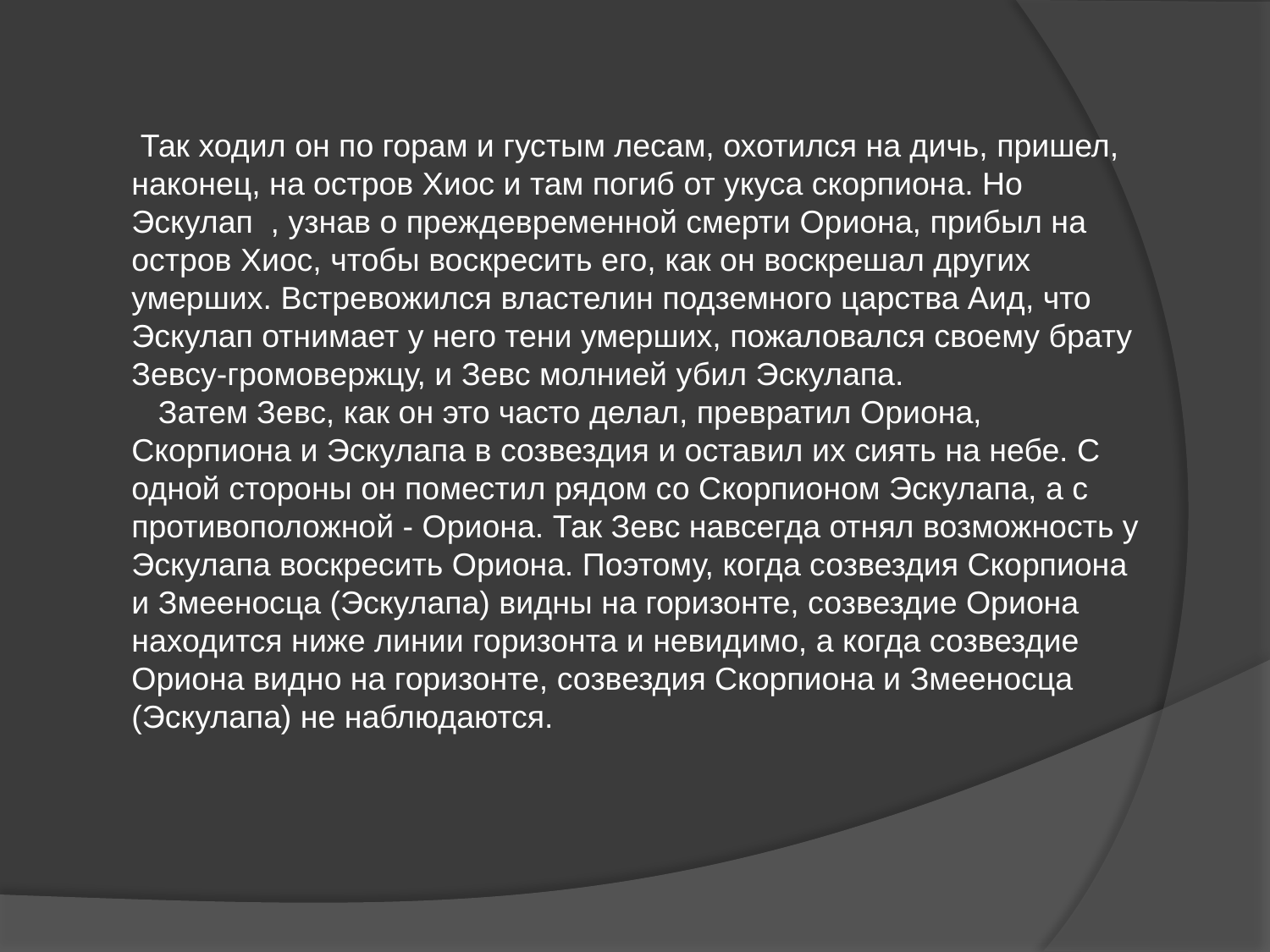

Так ходил он по горам и густым лесам, охотился на дичь, пришел, наконец, на остров Хиос и там погиб от укуса скорпиона. Но Эскулап  , узнав о преждевременной смерти Ориона, прибыл на остров Хиос, чтобы воскресить его, как он воскрешал других умерших. Встревожился властелин подземного царства Аид, что Эскулап отнимает у него тени умерших, пожаловался своему брату Зевсу-громовержцу, и Зевс молнией убил Эскулапа.
   Затем Зевс, как он это часто делал, превратил Ориона, Скорпиона и Эскулапа в созвездия и оставил их сиять на небе. С одной стороны он поместил рядом со Скорпионом Эскулапа, а с противоположной - Ориона. Так Зевс навсегда отнял возможность у Эскулапа воскресить Ориона. Поэтому, когда созвездия Скорпиона и Змееносца (Эскулапа) видны на горизонте, созвездие Ориона находится ниже линии горизонта и невидимо, а когда созвездие Ориона видно на горизонте, созвездия Скорпиона и Змееносца (Эскулапа) не наблюдаются.